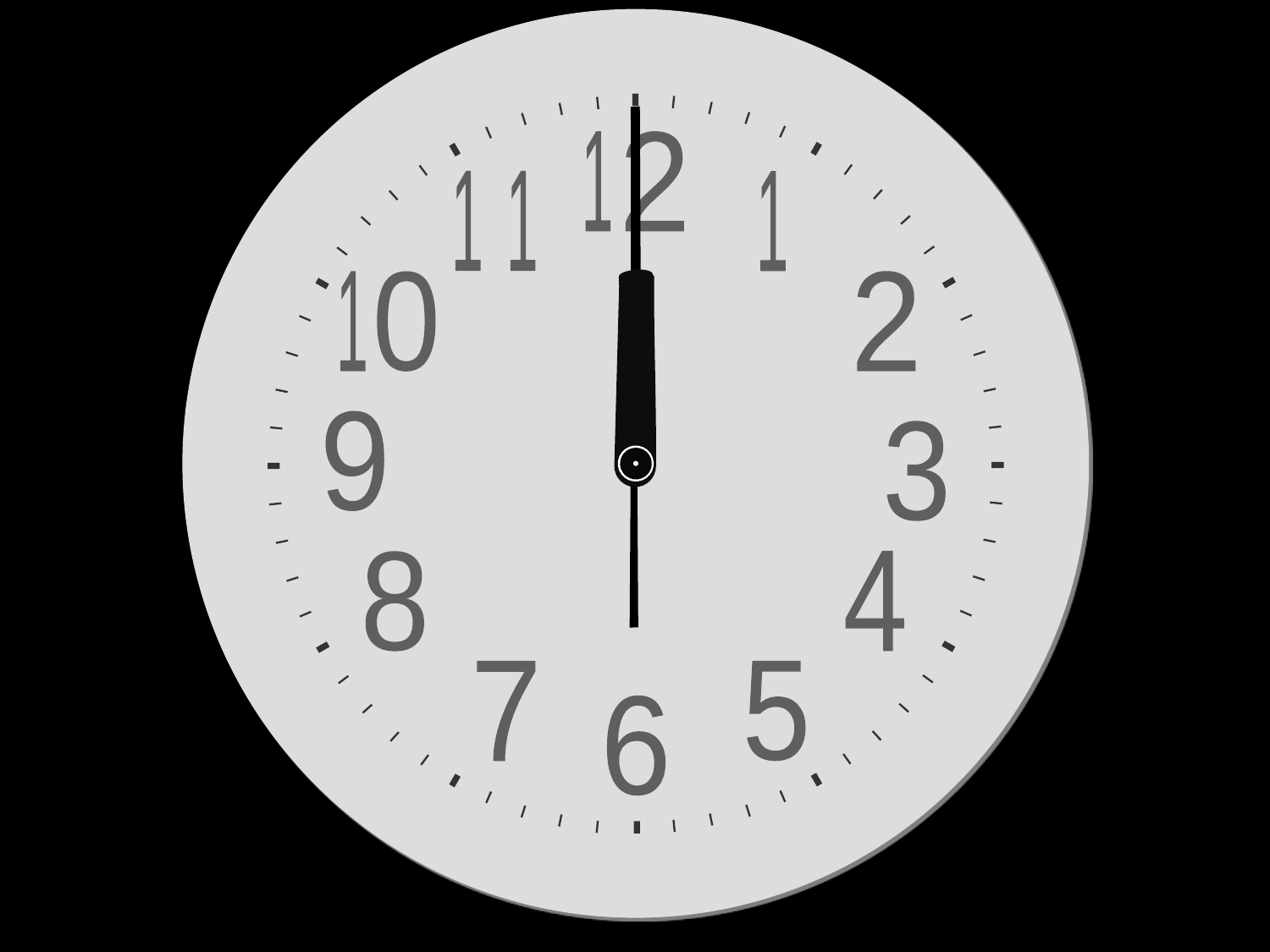

1
2
1
1
1
0
9
8
7
1
2
3
4
5
6